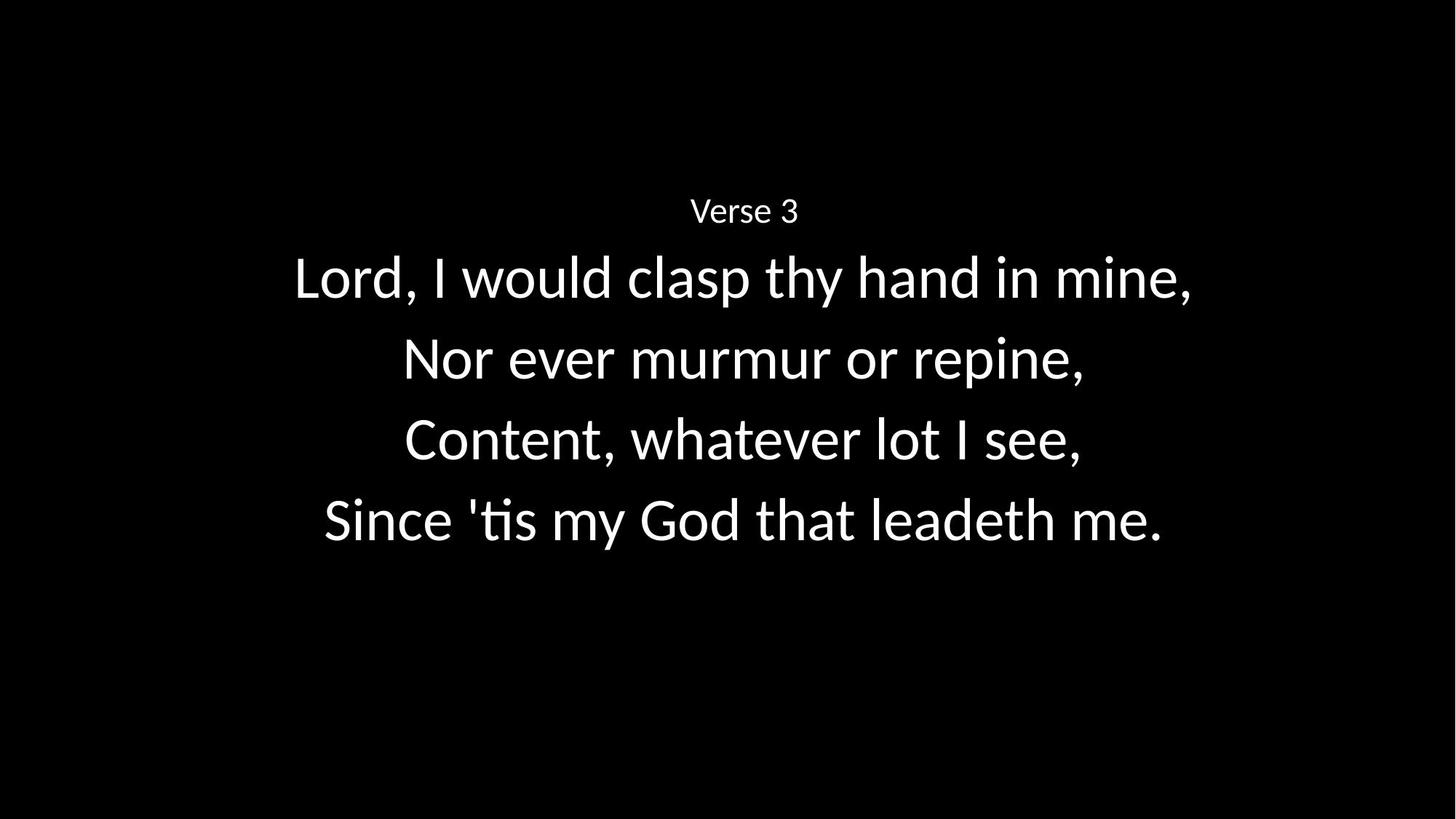

Verse 3
Lord, I would clasp thy hand in mine,
Nor ever murmur or repine,
Content, whatever lot I see,
Since 'tis my God that leadeth me.